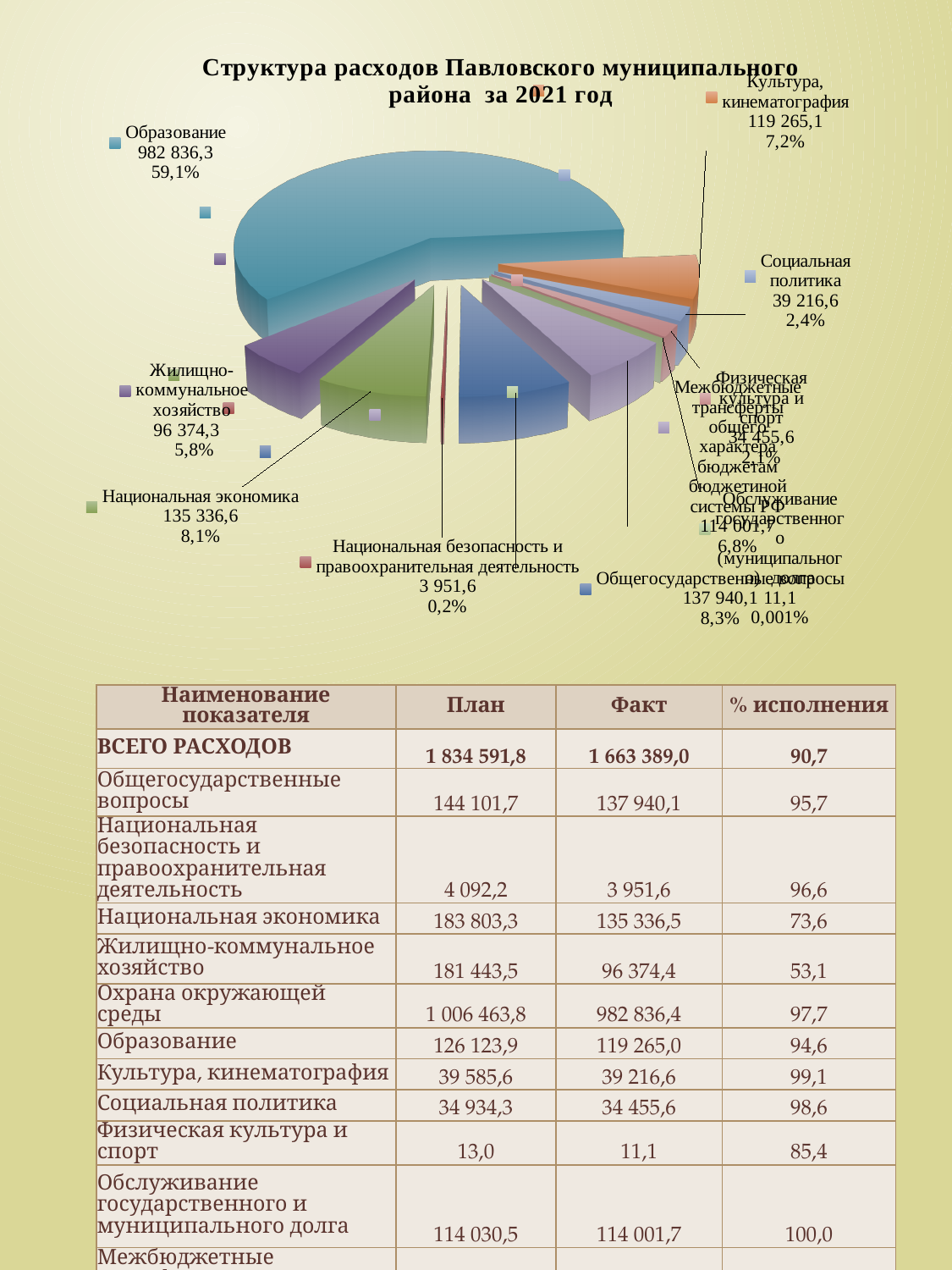

[unsupported chart]

| Наименование показателя | План | Факт | % исполнения |
| --- | --- | --- | --- |
| ВСЕГО РАСХОДОВ | 1 834 591,8 | 1 663 389,0 | 90,7 |
| Общегосударственные вопросы | 144 101,7 | 137 940,1 | 95,7 |
| Национальная безопасность и правоохранительная деятельность | 4 092,2 | 3 951,6 | 96,6 |
| Национальная экономика | 183 803,3 | 135 336,5 | 73,6 |
| Жилищно-коммунальное хозяйство | 181 443,5 | 96 374,4 | 53,1 |
| Охрана окружающей среды | 1 006 463,8 | 982 836,4 | 97,7 |
| Образование | 126 123,9 | 119 265,0 | 94,6 |
| Культура, кинематография | 39 585,6 | 39 216,6 | 99,1 |
| Социальная политика | 34 934,3 | 34 455,6 | 98,6 |
| Физическая культура и спорт | 13,0 | 11,1 | 85,4 |
| Обслуживание государственного и муниципального долга | 114 030,5 | 114 001,7 | 100,0 |
| Межбюджетные трансферты | 144 101,7 | 137 940,1 | 95,7 |